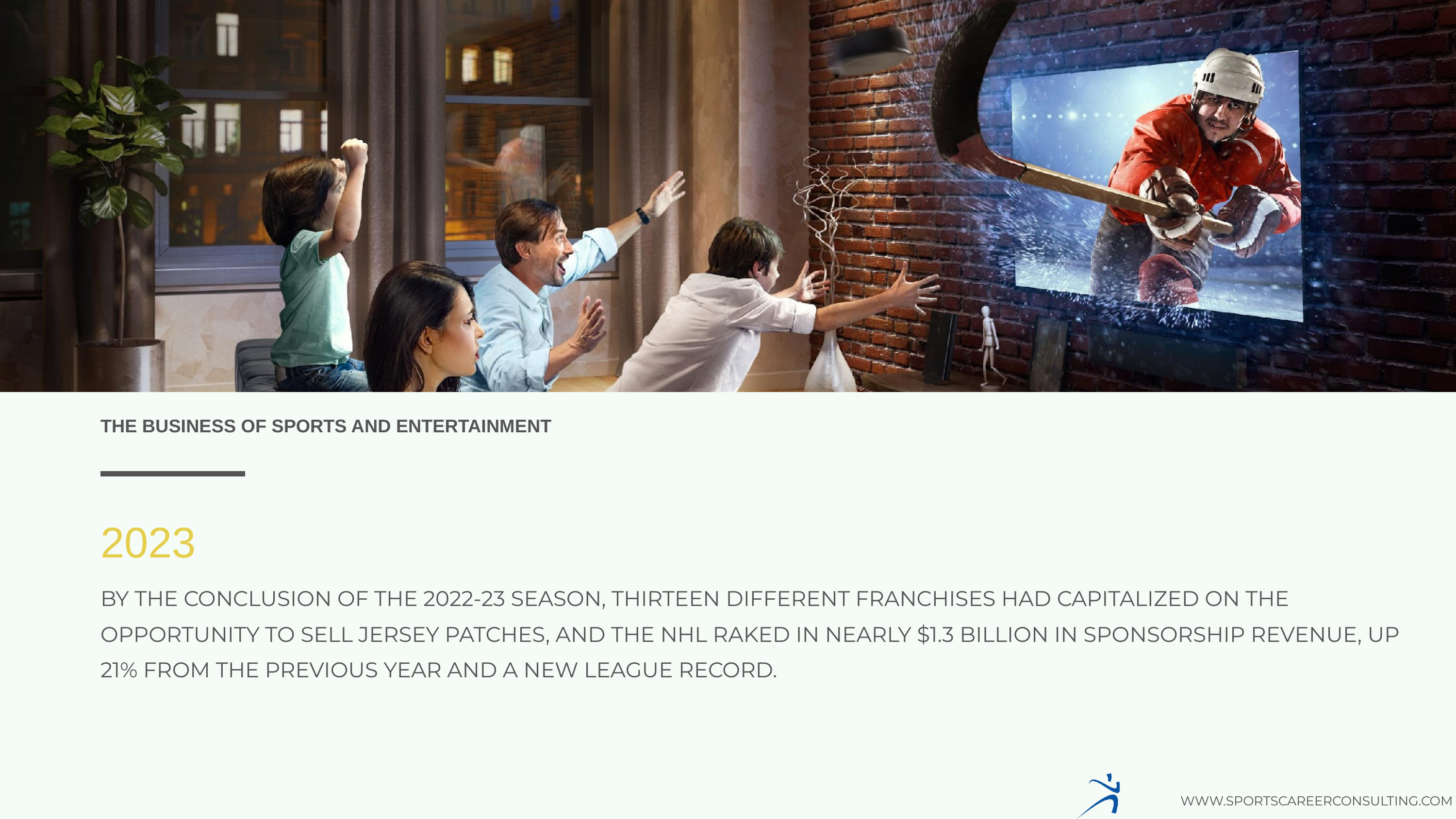

THE BUSINESS OF SPORTS AND ENTERTAINMENT

2023
BY THE CONCLUSION OF THE 2022-23 SEASON, THIRTEEN DIFFERENT FRANCHISES HAD CAPITALIZED ON THE OPPORTUNITY TO SELL JERSEY PATCHES, AND THE NHL RAKED IN NEARLY $1.3 BILLION IN SPONSORSHIP REVENUE, UP 21% FROM THE PREVIOUS YEAR AND A NEW LEAGUE RECORD.

WWW.SPORTSCAREERCONSULTING.COM